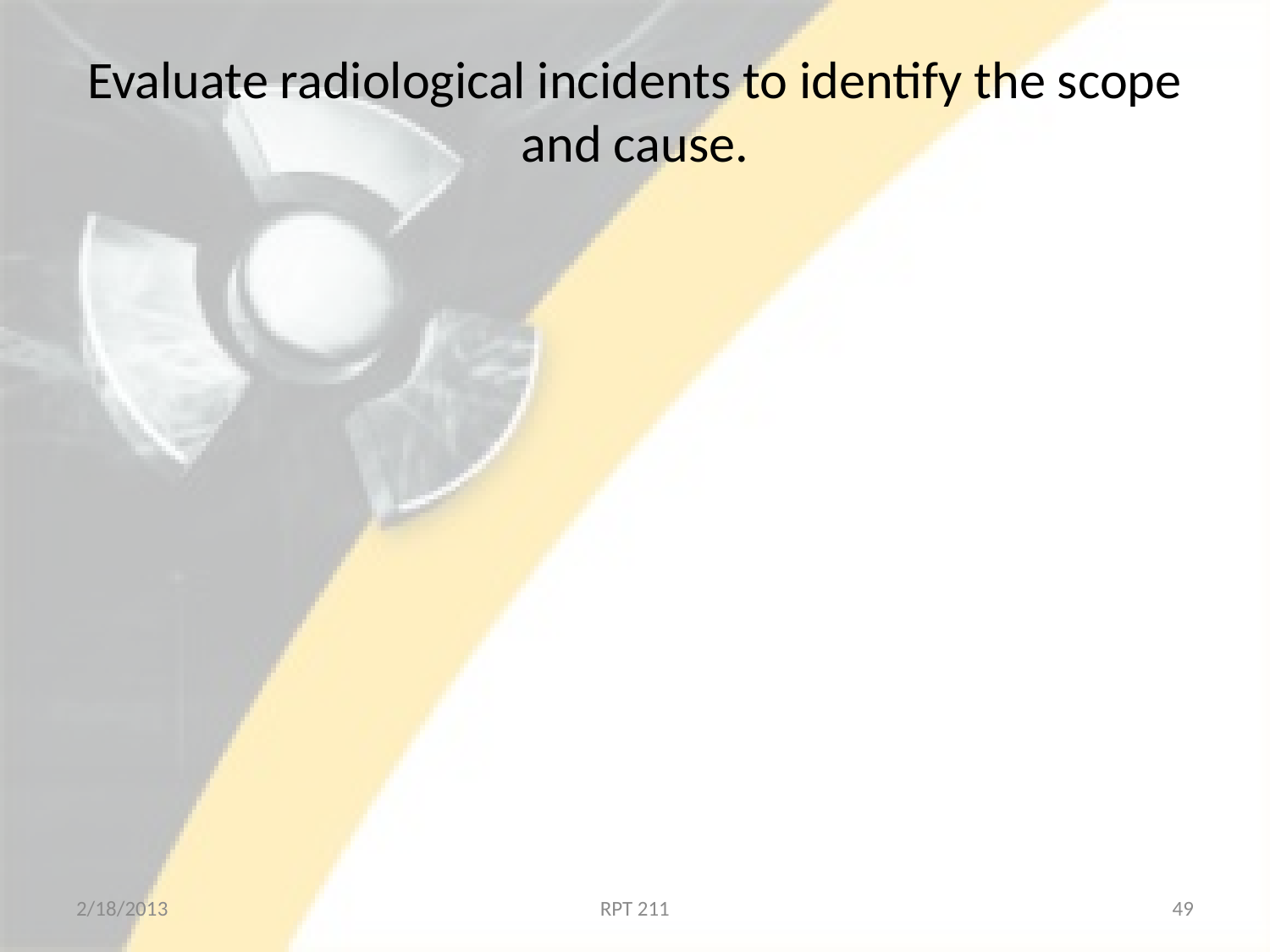

# Evaluate radiological incidents to identify the scope and cause.

2/18/2013
RPT 211
49